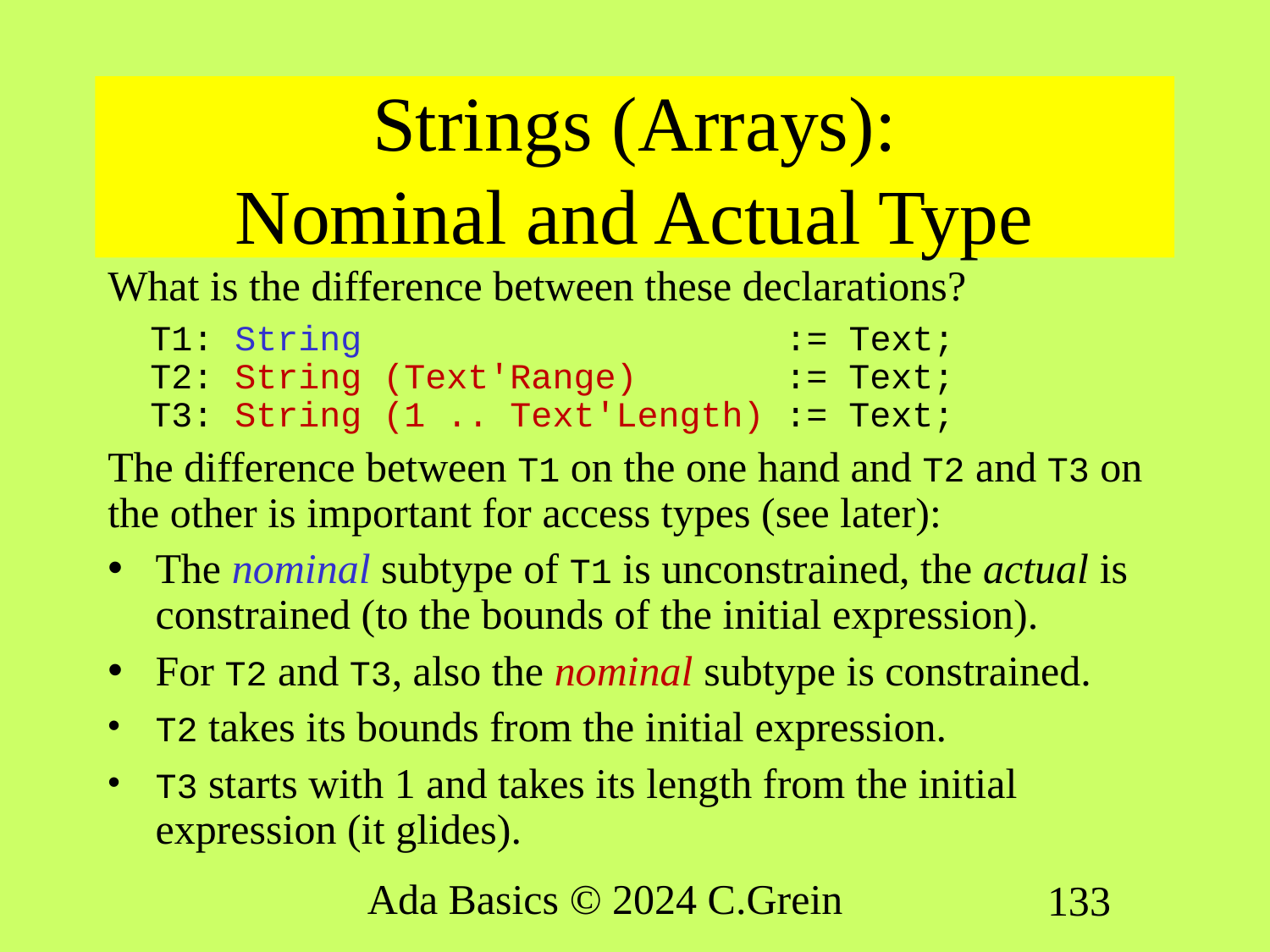

# Strings (Arrays): Nominal and Actual Type
What is the difference between these declarations?
  T1: String                    := Text;
  T2: String (Text'Range)       := Text;
  T3: String (1 .. Text'Length) := Text;
The difference between T1 on the one hand and T2 and T3 on the other is important for access types (see later):
The nominal subtype of T1 is unconstrained, the actual is constrained (to the bounds of the initial expression).
For T2 and T3, also the nominal subtype is constrained.
T2 takes its bounds from the initial expression.
T3 starts with 1 and takes its length from the initial expression (it glides).
Ada Basics © 2024 C.Grein
133